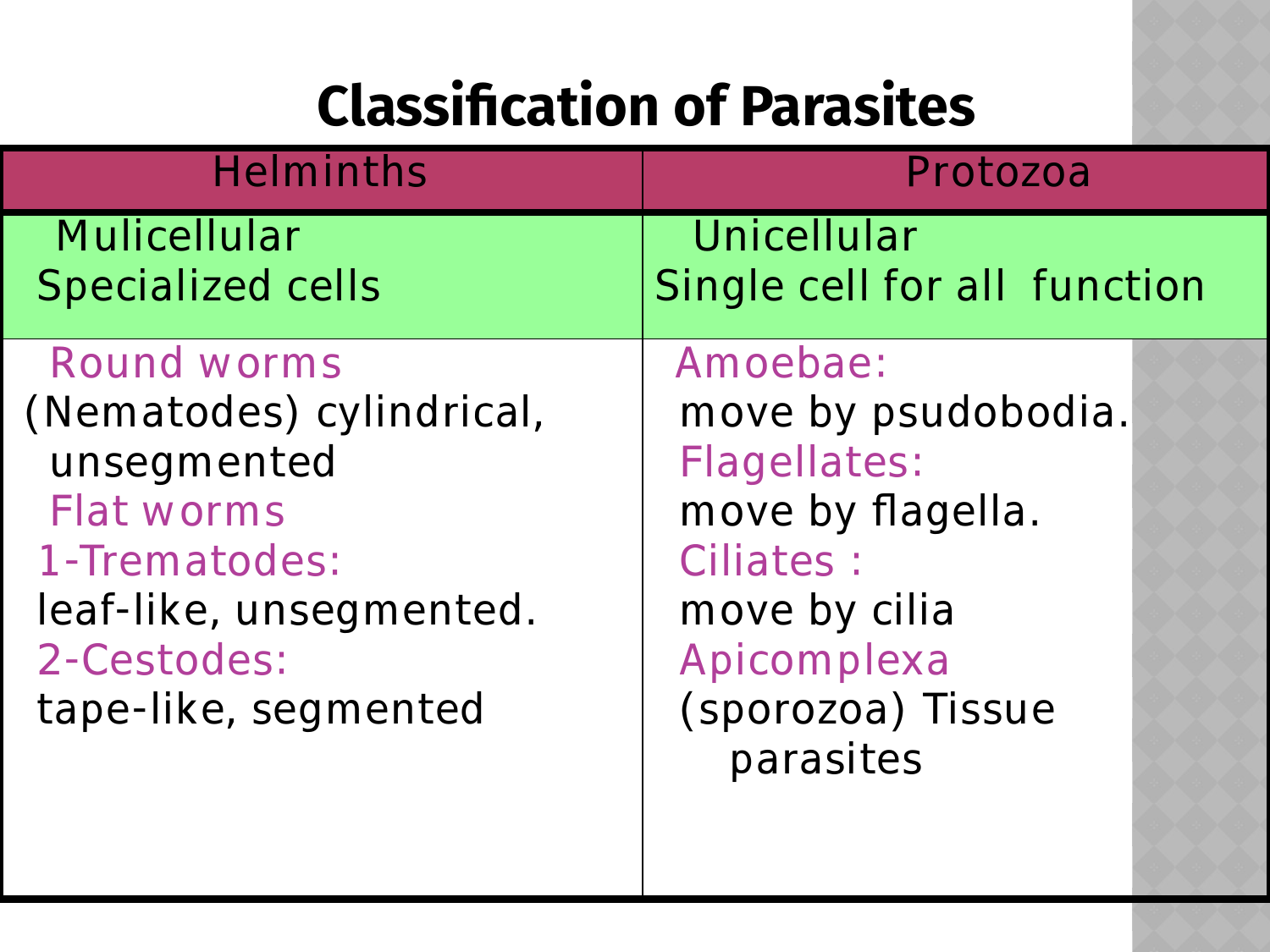

Classification of Parasites
| Helminths | Protozoa |
| --- | --- |
| Mulicellular Specialized cells | Unicellular Single cell for all function |
| Round worms (Nematodes) cylindrical, unsegmented Flat worms 1-Trematodes: leaf-like, unsegmented. 2-Cestodes: tape-like, segmented | Amoebae: move by psudobodia. Flagellates: move by flagella. Ciliates : move by cilia Apicomplexa (sporozoa) Tissue parasites |